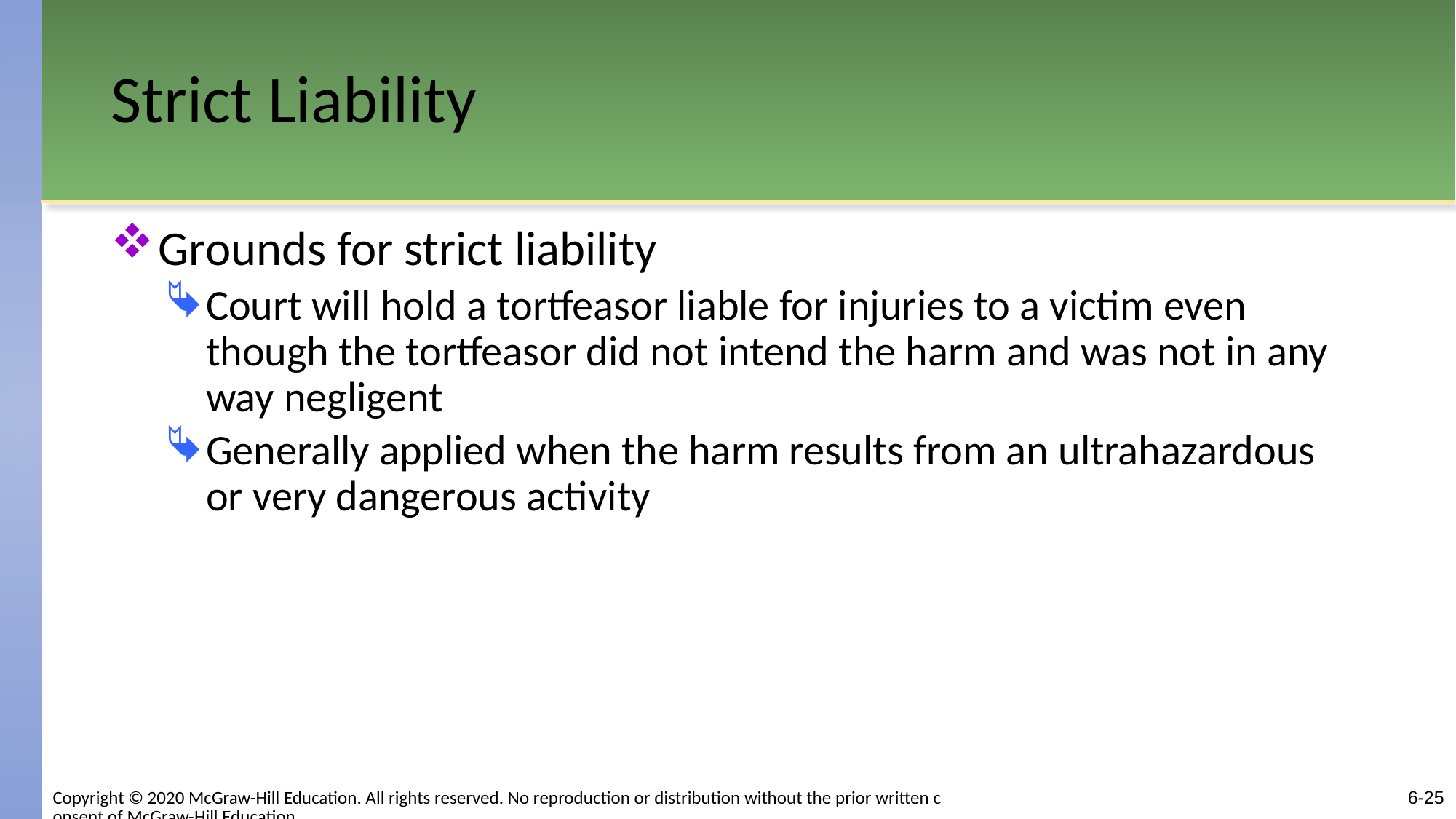

# Strict Liability
Grounds for strict liability
Court will hold a tortfeasor liable for injuries to a victim even though the tortfeasor did not intend the harm and was not in any way negligent
Generally applied when the harm results from an ultrahazardous or very dangerous activity

6-25
Copyright © 2020 McGraw-Hill Education. All rights reserved. No reproduction or distribution without the prior written consent of McGraw-Hill Education.